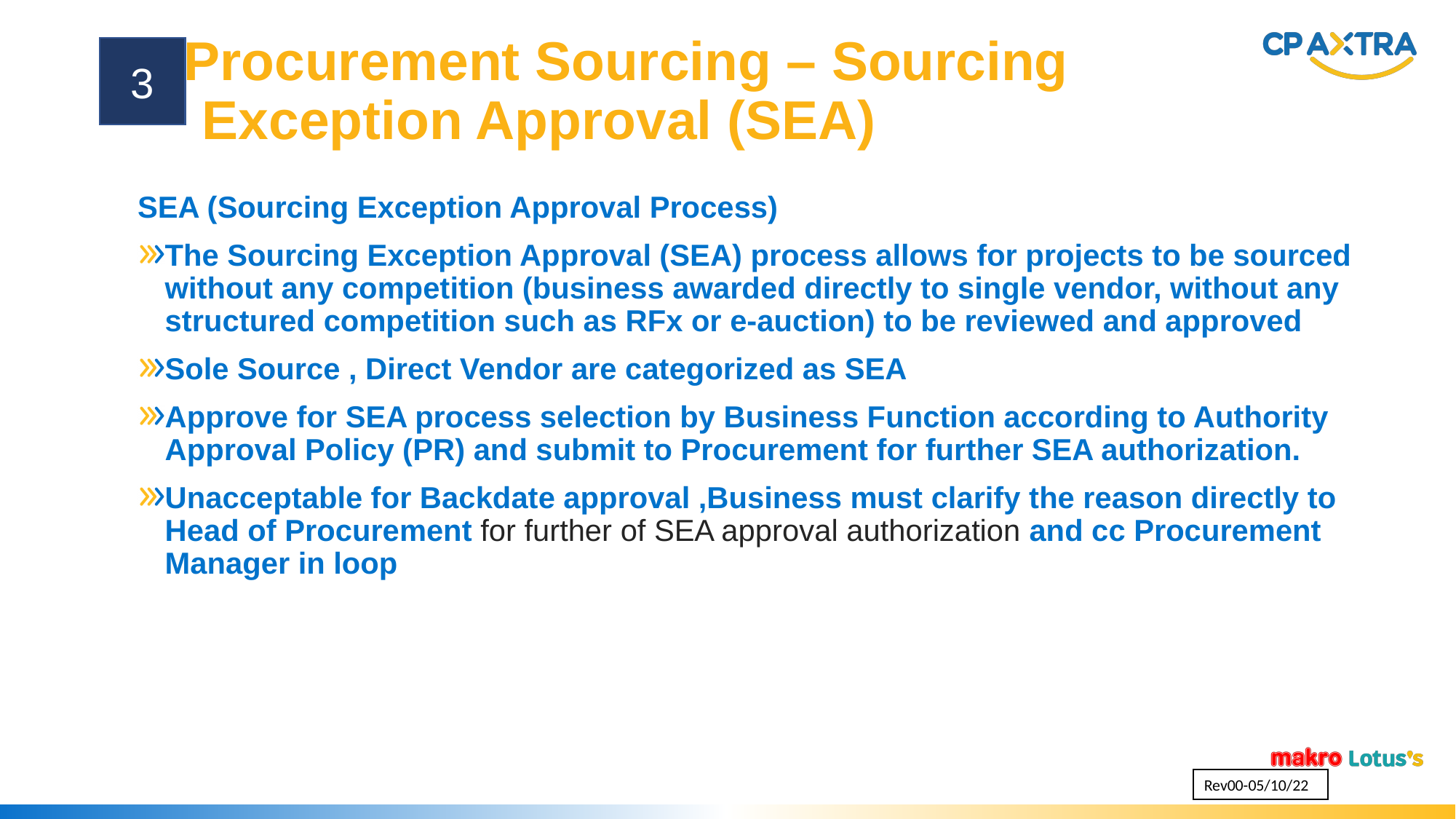

Procurement Sourcing – Sourcing
	  Exception Approval (SEA)
3
SEA (Sourcing Exception Approval Process)
The Sourcing Exception Approval (SEA) process allows for projects to be sourced without any competition (business awarded directly to single vendor, without any structured competition such as RFx or e-auction) to be reviewed and approved
Sole Source , Direct Vendor are categorized as SEA
Approve for SEA process selection by Business Function according to Authority Approval Policy (PR) and submit to Procurement for further SEA authorization.
Unacceptable for Backdate approval ,Business must clarify the reason directly to Head of Procurement for further of SEA approval authorization and cc Procurement Manager in loop

Rev00-05/10/22